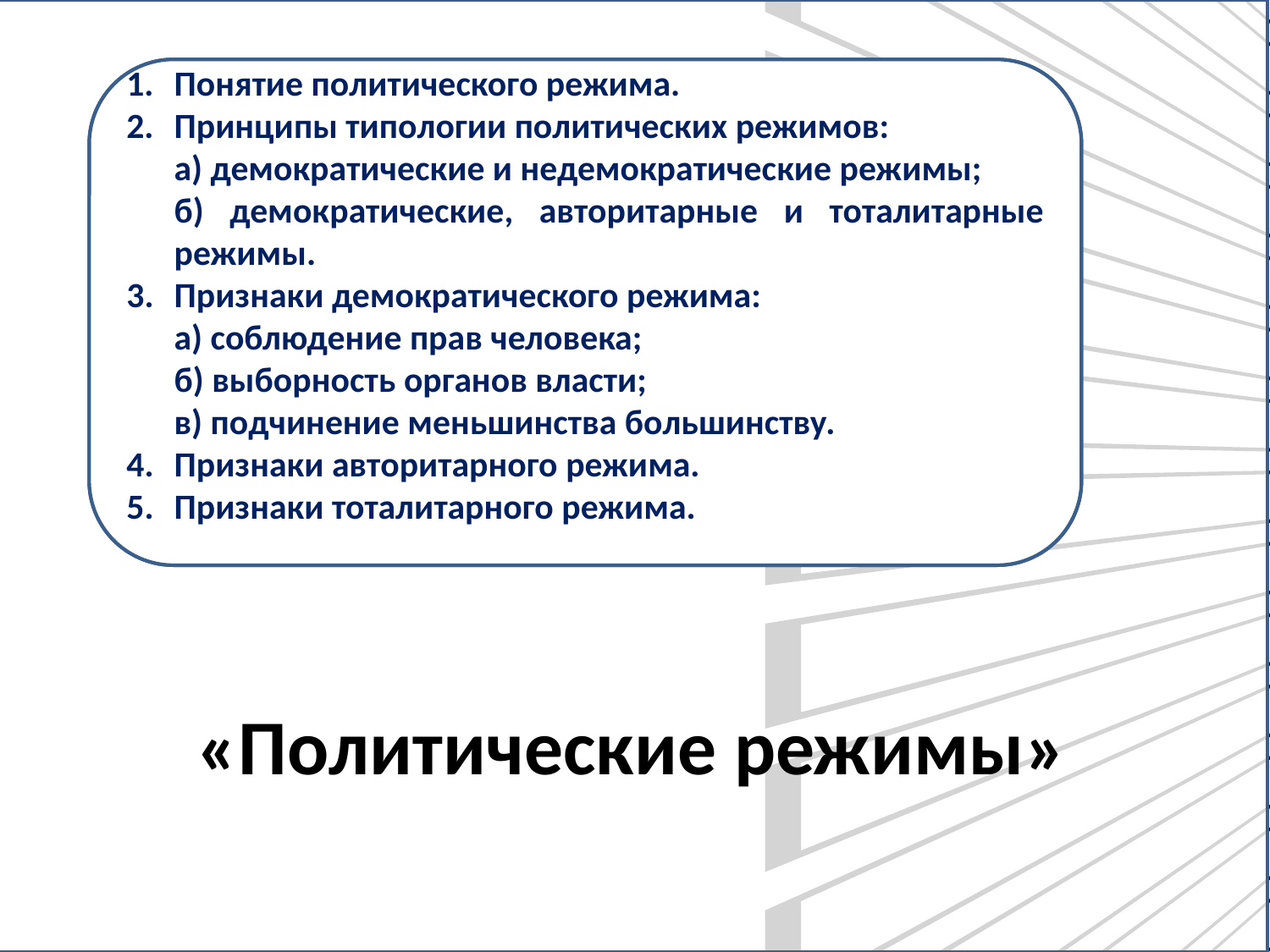

Понятие политического режима.
Принципы типологии политических режимов:
	а) демократические и недемократические режимы;
	б) демократические, авторитарные и тоталитарные режимы.
3. 	Признаки демократического режима:
	а) соблюдение прав человека;
	б) выборность органов власти;
	в) подчинение меньшинства большинству.
4.	Признаки авторитарного режима.
5.	Признаки тоталитарного режима.

	Вам поручено подготовить развёрнутый ответ. Составьте план, в соответствии с которым вы будете освещать предложенную тему.
	План должен содержать не менее трёх пунктов, из которых два или более детализированы в подпунктах.
# «Политические режимы»